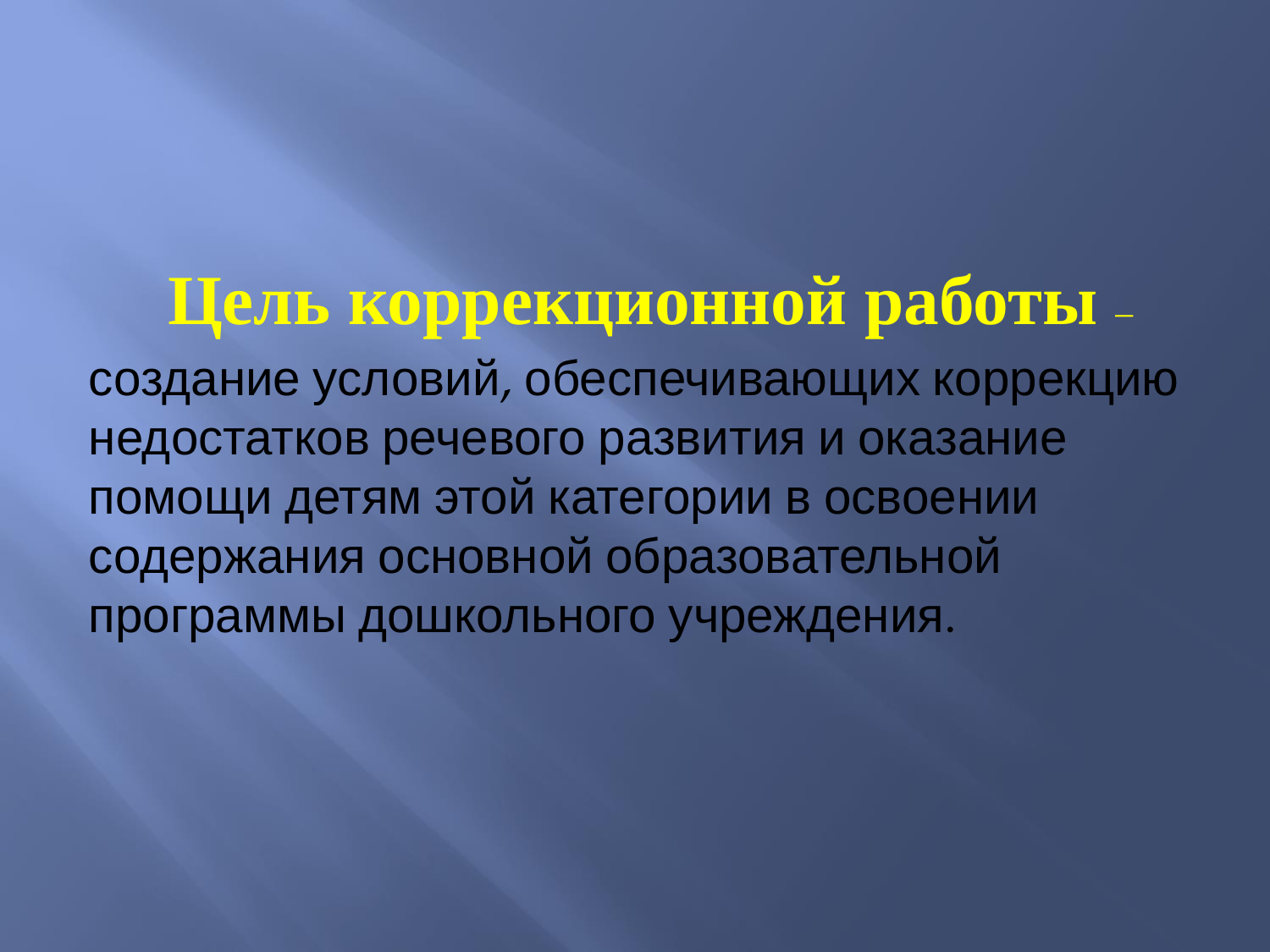

Цель коррекционной работы –

создание условий, обеспечивающих коррекцию недостатков речевого развития и оказание помощи детям этой категории в освоении содержания основной образовательной программы дошкольного учреждения.